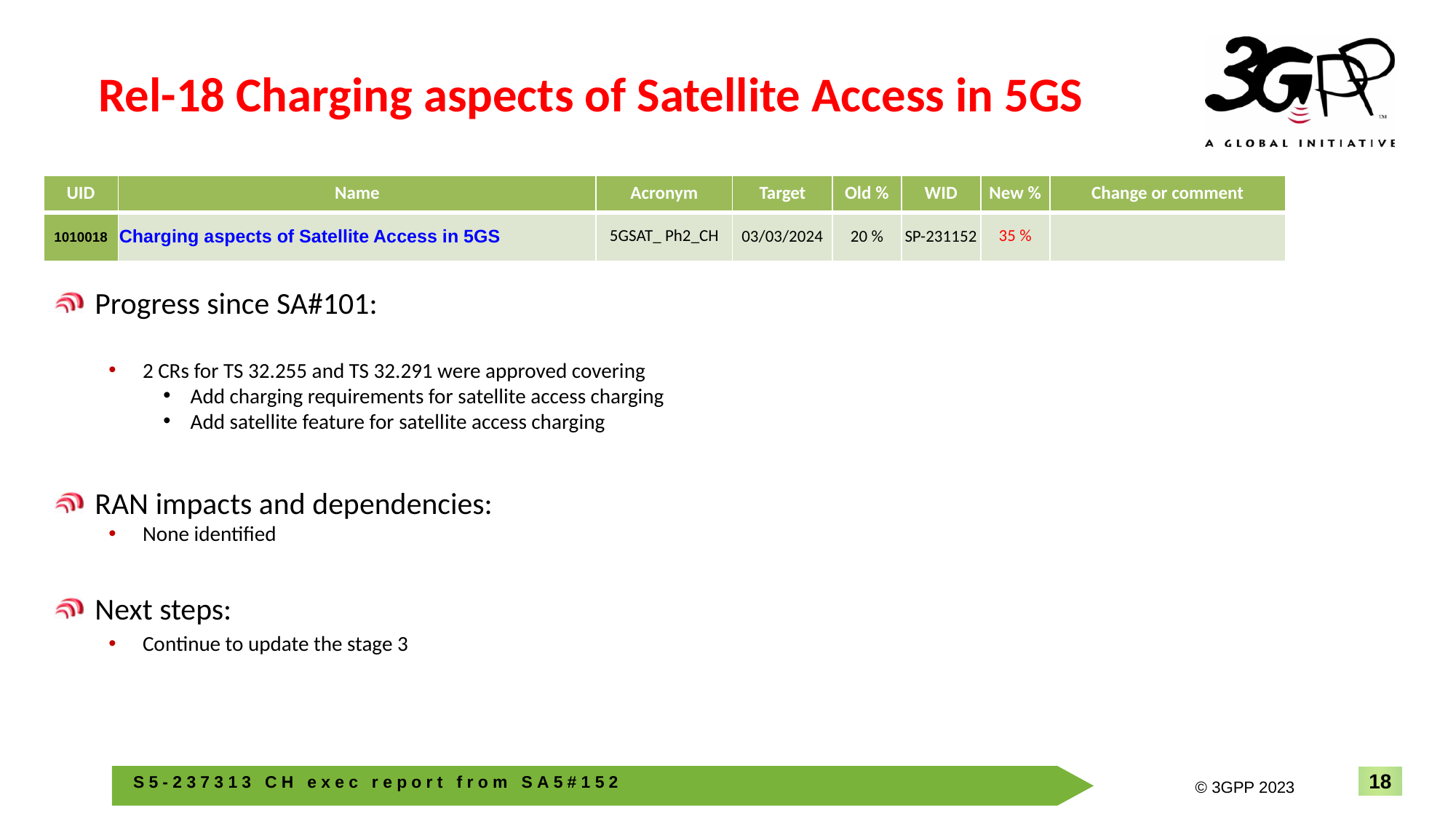

# Rel-18 Charging aspects of Satellite Access in 5GS
| UID | Name | Acronym | Target | Old % | WID | New % | Change or comment |
| --- | --- | --- | --- | --- | --- | --- | --- |
| 1010018 | Charging aspects of Satellite Access in 5GS | 5GSAT\_ Ph2\_CH | 03/03/2024 | 20 % | SP-231152 | 35 % |  |
Progress since SA#101:

2 CRs for TS 32.255 and TS 32.291 were approved covering
Add charging requirements for satellite access charging
Add satellite feature for satellite access charging

RAN impacts and dependencies:
None identified

Next steps:
Continue to update the stage 3